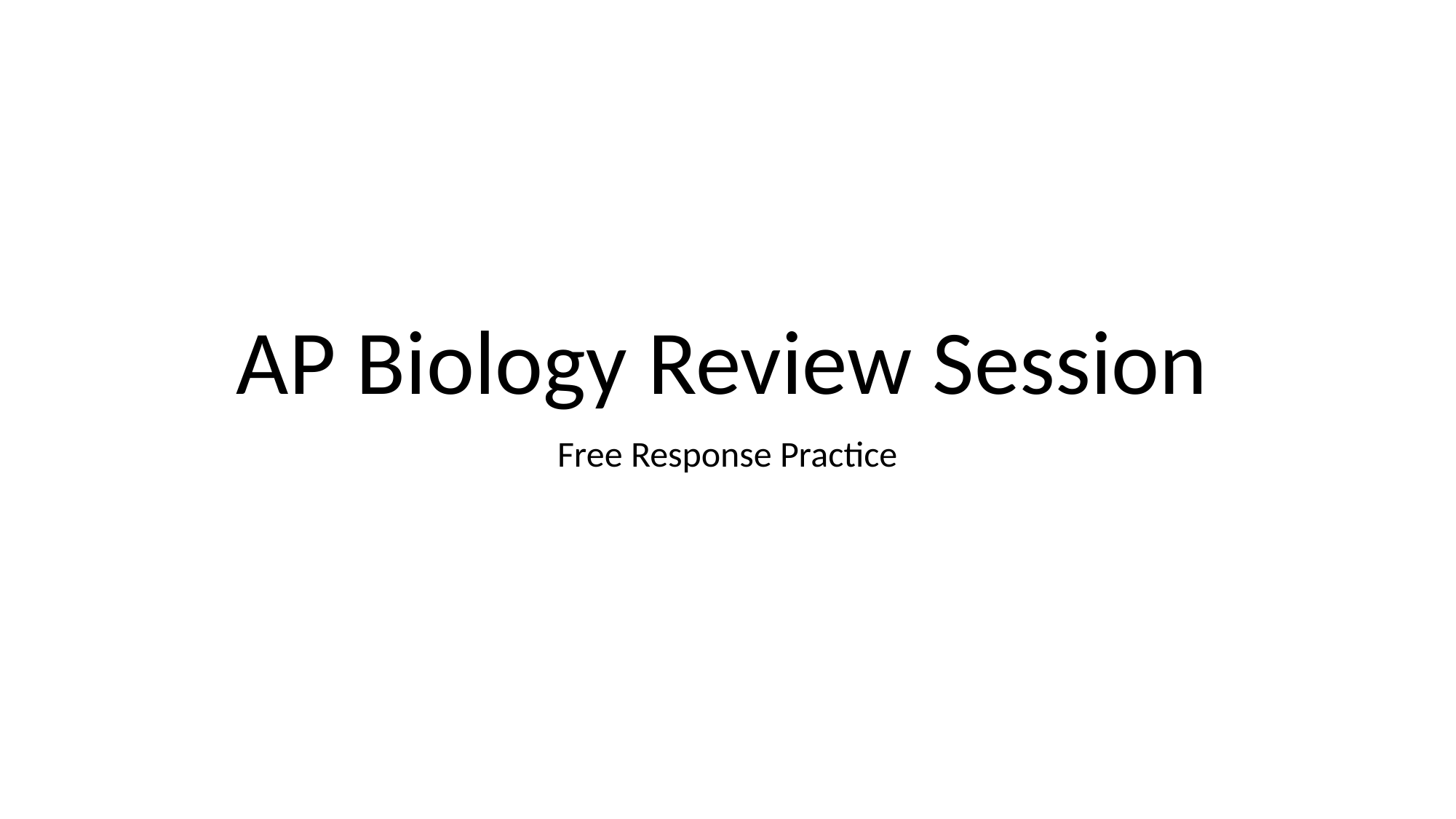

# AP Biology Review Session
Free Response Practice